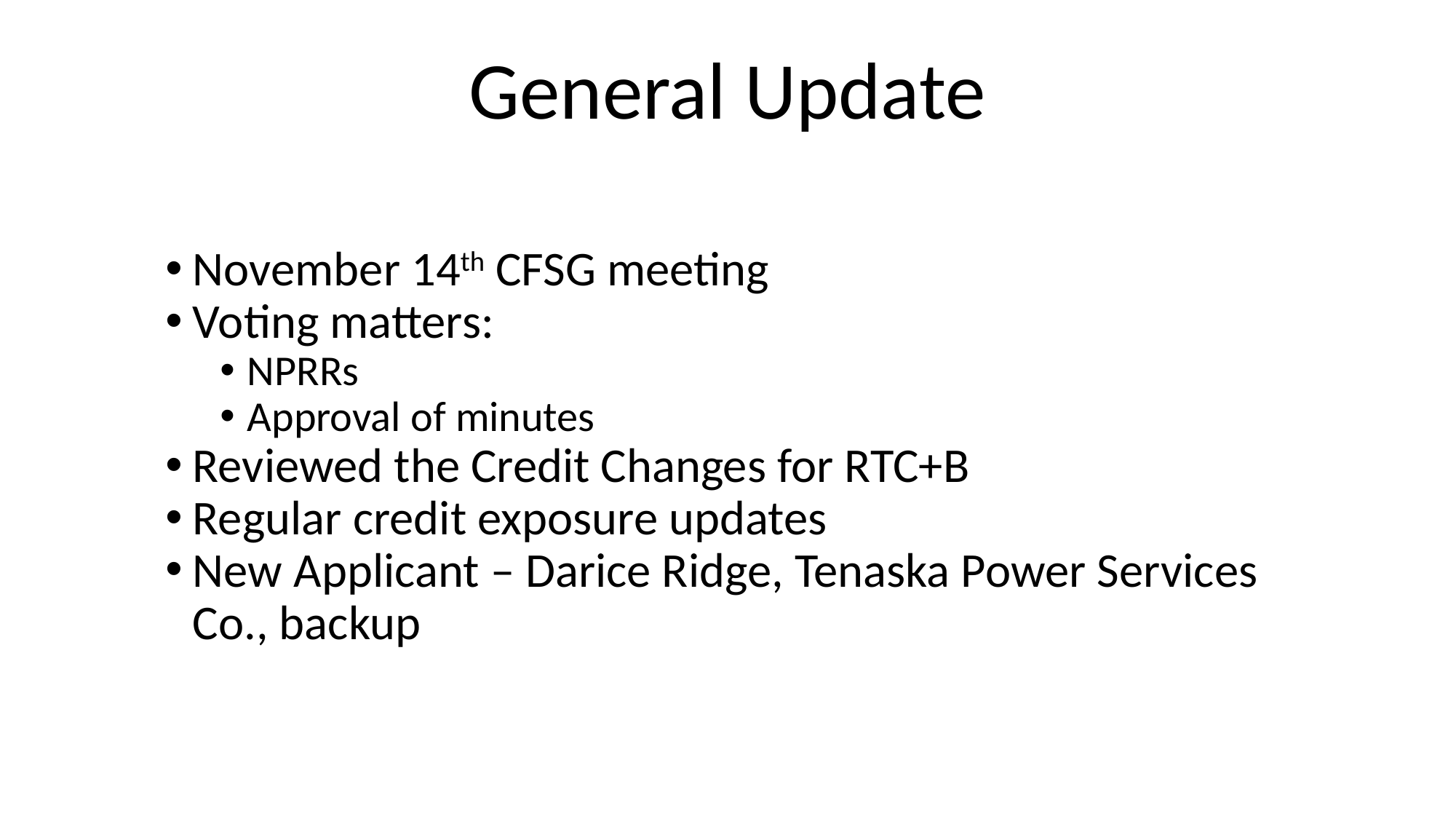

# General Update
November 14th CFSG meeting
Voting matters:
NPRRs
Approval of minutes
Reviewed the Credit Changes for RTC+B
Regular credit exposure updates
New Applicant – Darice Ridge, Tenaska Power Services Co., backup